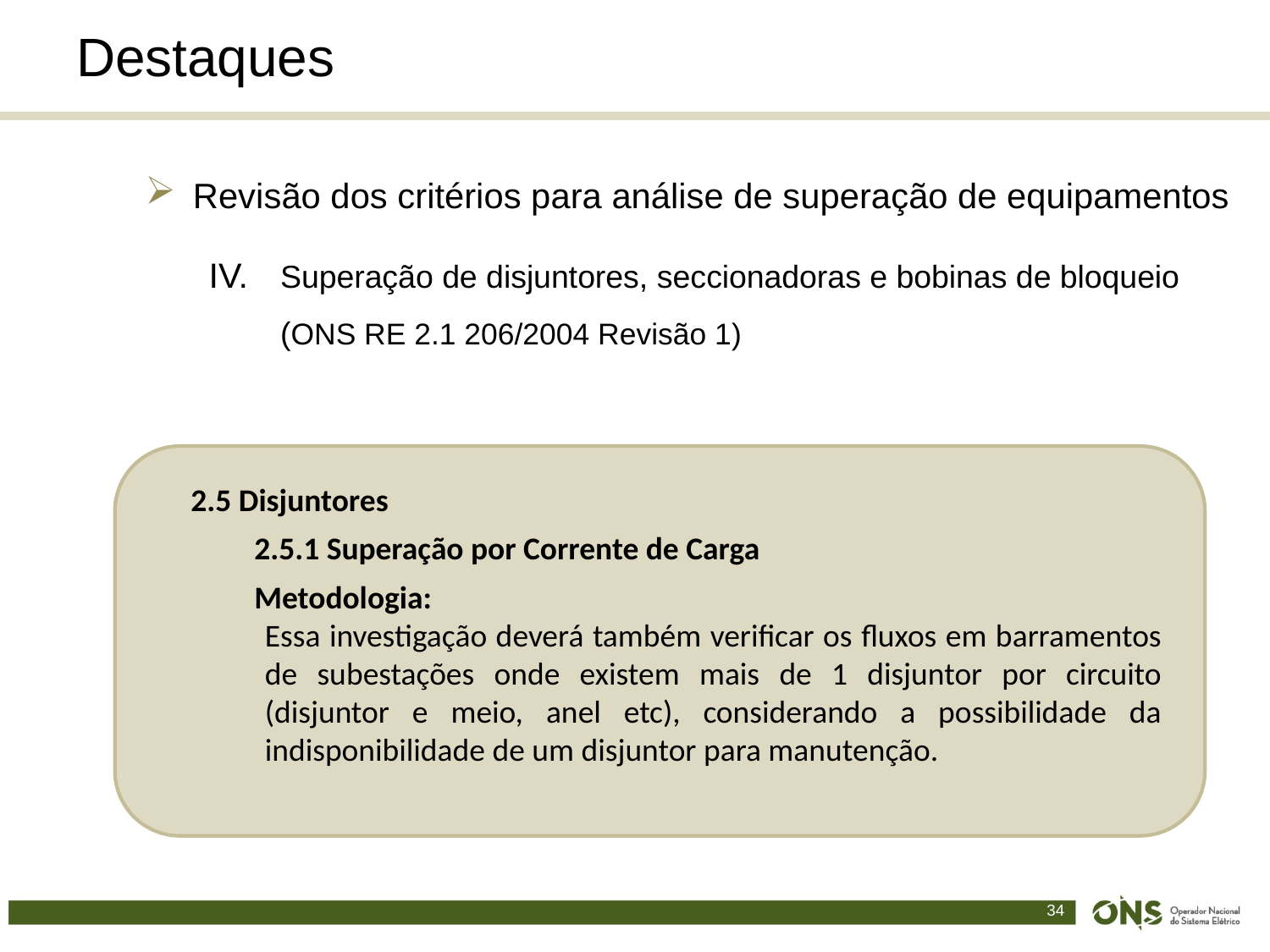

# Destaques
Revisão dos critérios para análise de superação de equipamentos
Superação de disjuntores, seccionadoras e bobinas de bloqueio  (ONS RE 2.1 206/2004 Revisão 1)

2.5 Disjuntores
2.5.1 Superação por Corrente de Carga
	Metodologia:
	Essa investigação deverá também verificar os fluxos em barramentos de subestações onde existem mais de 1 disjuntor por circuito (disjuntor e meio, anel etc), considerando a possibilidade da indisponibilidade de um disjuntor para manutenção.